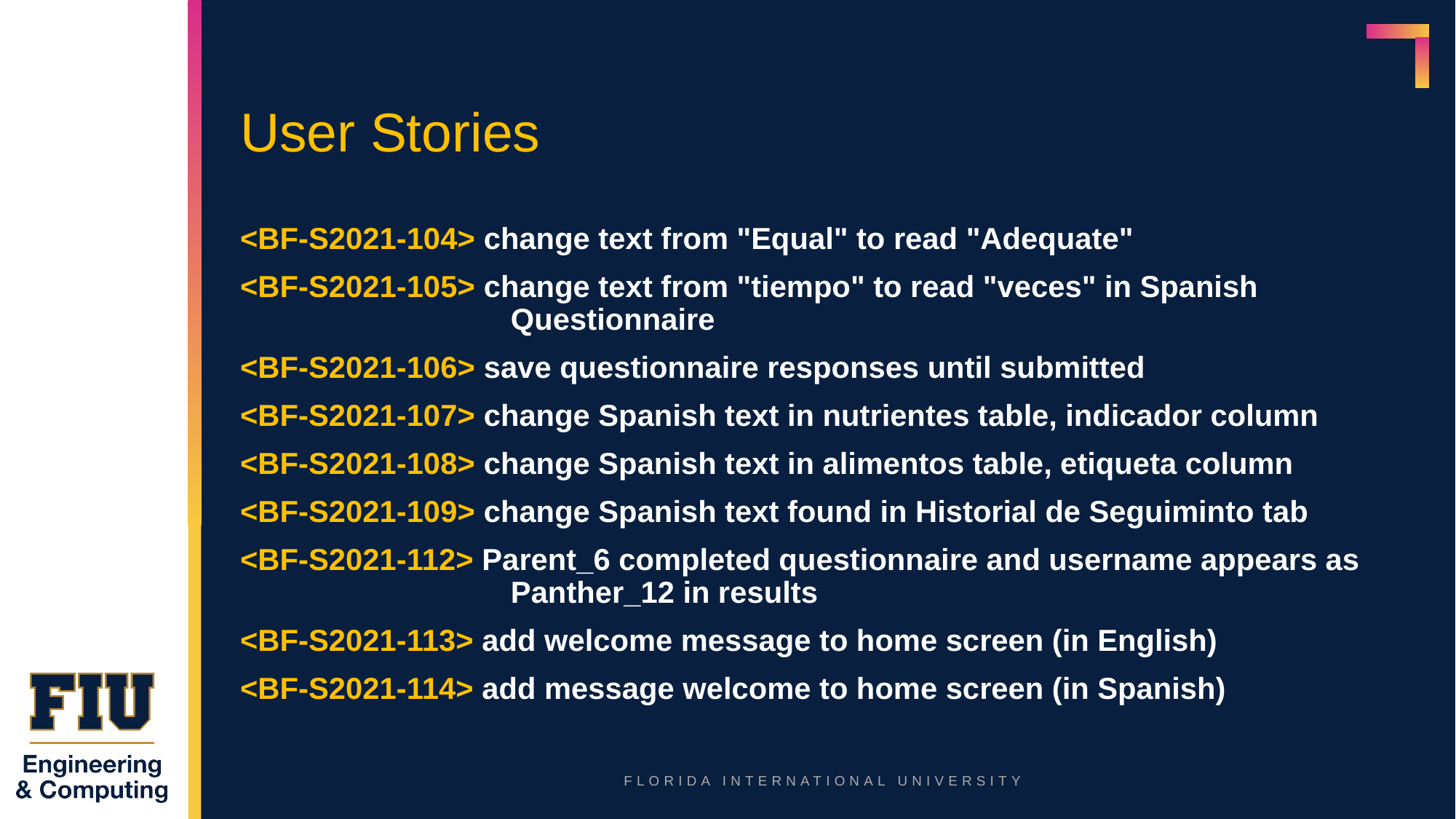

# User Stories
<BF-S2021-104> change text from "Equal" to read "Adequate"
<BF-S2021-105> change text from "tiempo" to read "veces" in Spanish 			   Questionnaire
<BF-S2021-106> save questionnaire responses until submitted
<BF-S2021-107> change Spanish text in nutrientes table, indicador column
<BF-S2021-108> change Spanish text in alimentos table, etiqueta column
<BF-S2021-109> change Spanish text found in Historial de Seguiminto tab
<BF-S2021-112> Parent_6 completed questionnaire and username appears as 		   Panther_12 in results
<BF-S2021-113> add welcome message to home screen (in English)
<BF-S2021-114> add message welcome to home screen (in Spanish)